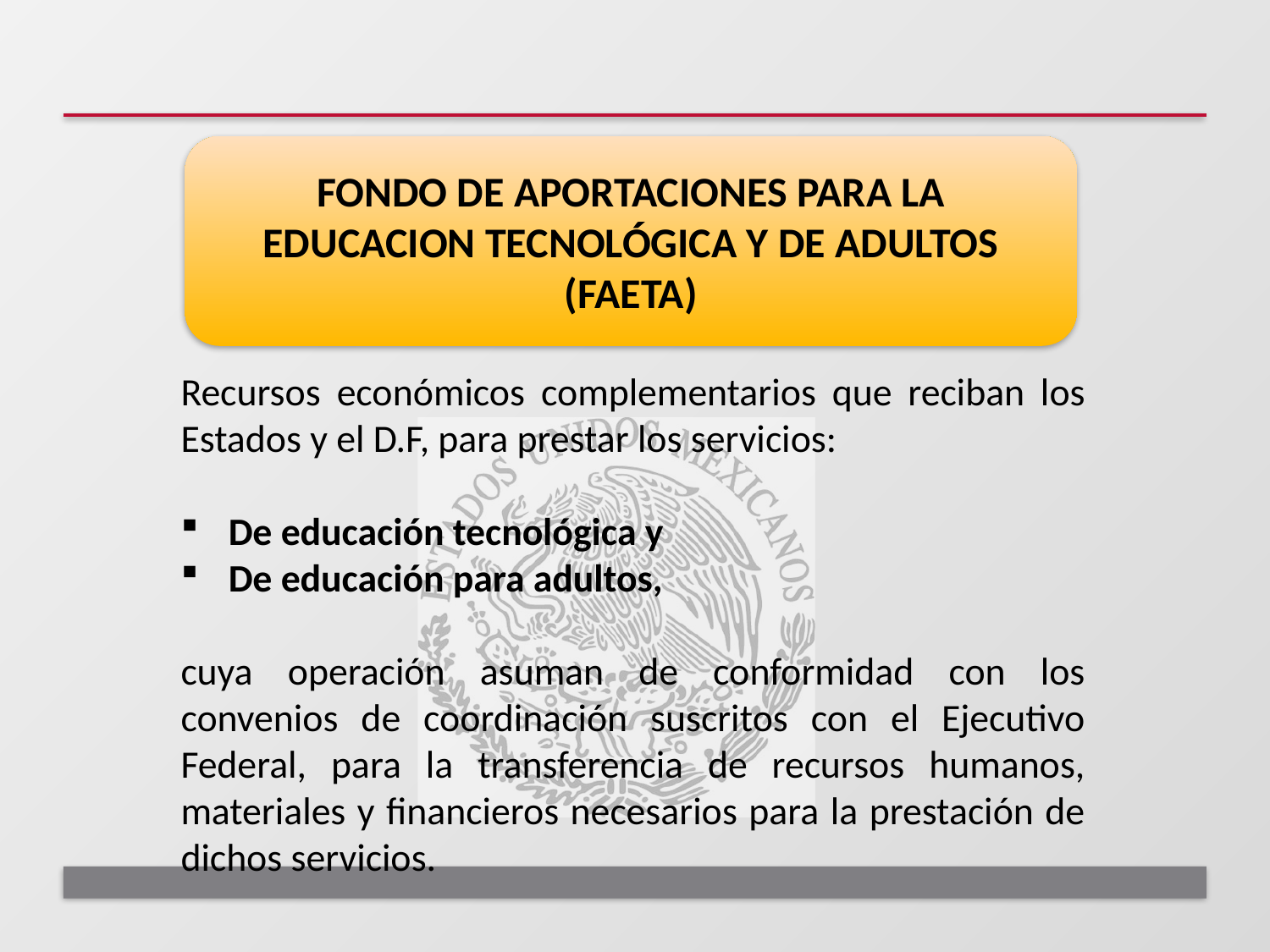

FONDO DE APORTACIONES PARA LA EDUCACION TECNOLÓGICA Y DE ADULTOS
(FAETA)
Recursos económicos complementarios que reciban los Estados y el D.F, para prestar los servicios:

De educación tecnológica y
De educación para adultos,

cuya operación asuman de conformidad con los convenios de coordinación suscritos con el Ejecutivo Federal, para la transferencia de recursos humanos, materiales y financieros necesarios para la prestación de dichos servicios.